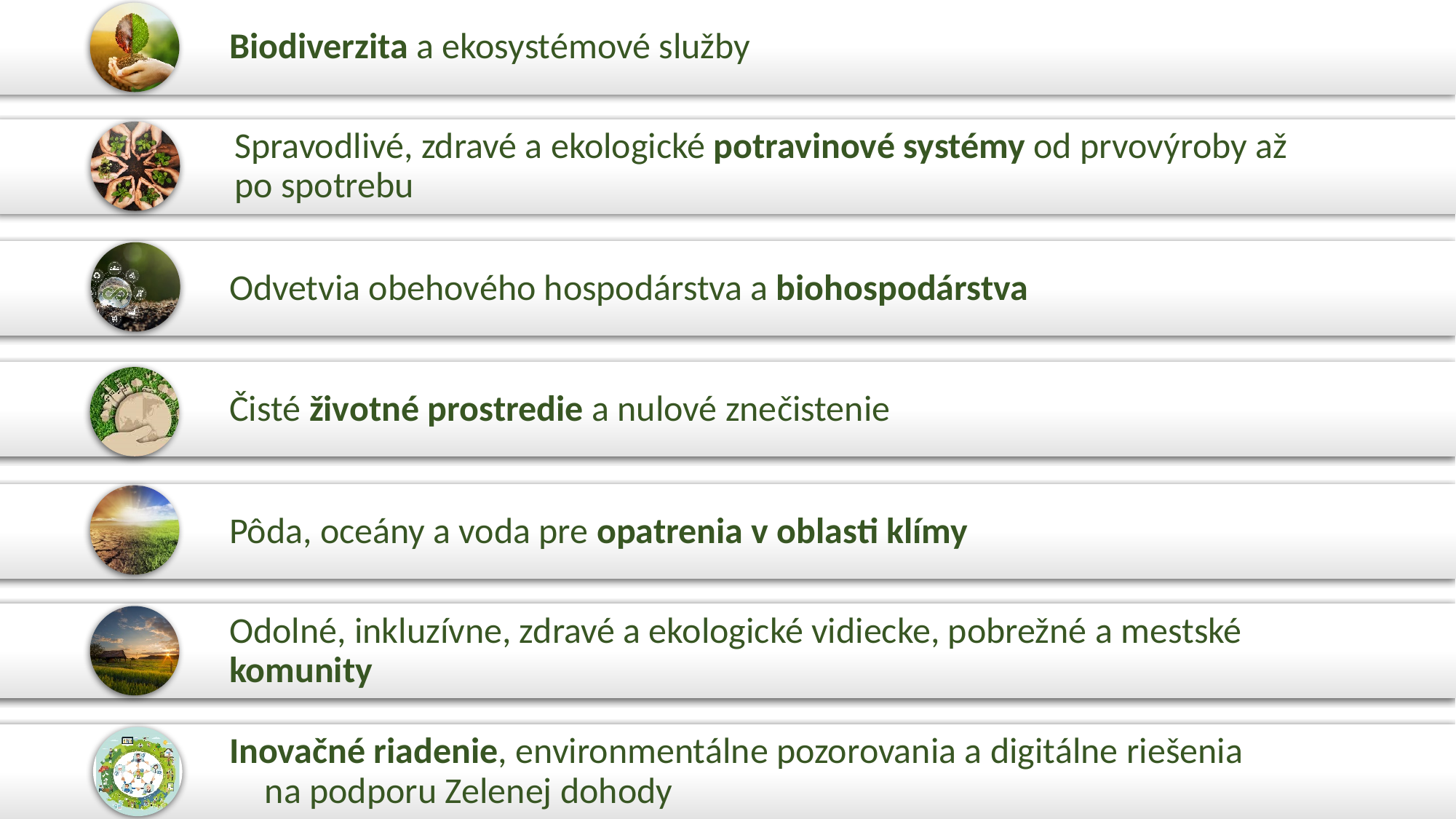

Biodiverzita a ekosystémové služby
		Spravodlivé, zdravé a ekologické potravinové systémy od prvovýroby až            		po spotrebu
		Odvetvia obehového hospodárstva a biohospodárstva
		Čisté životné prostredie a nulové znečistenie
		Pôda, oceány a voda pre opatrenia v oblasti klímy
		Odolné, inkluzívne, zdravé a ekologické vidiecke, pobrežné a mestské 			komunity
		Inovačné riadenie, environmentálne pozorovania a digitálne riešenia
                               na podporu Zelenej dohody
DESTINÁCIE KLASTRA 6
#
3